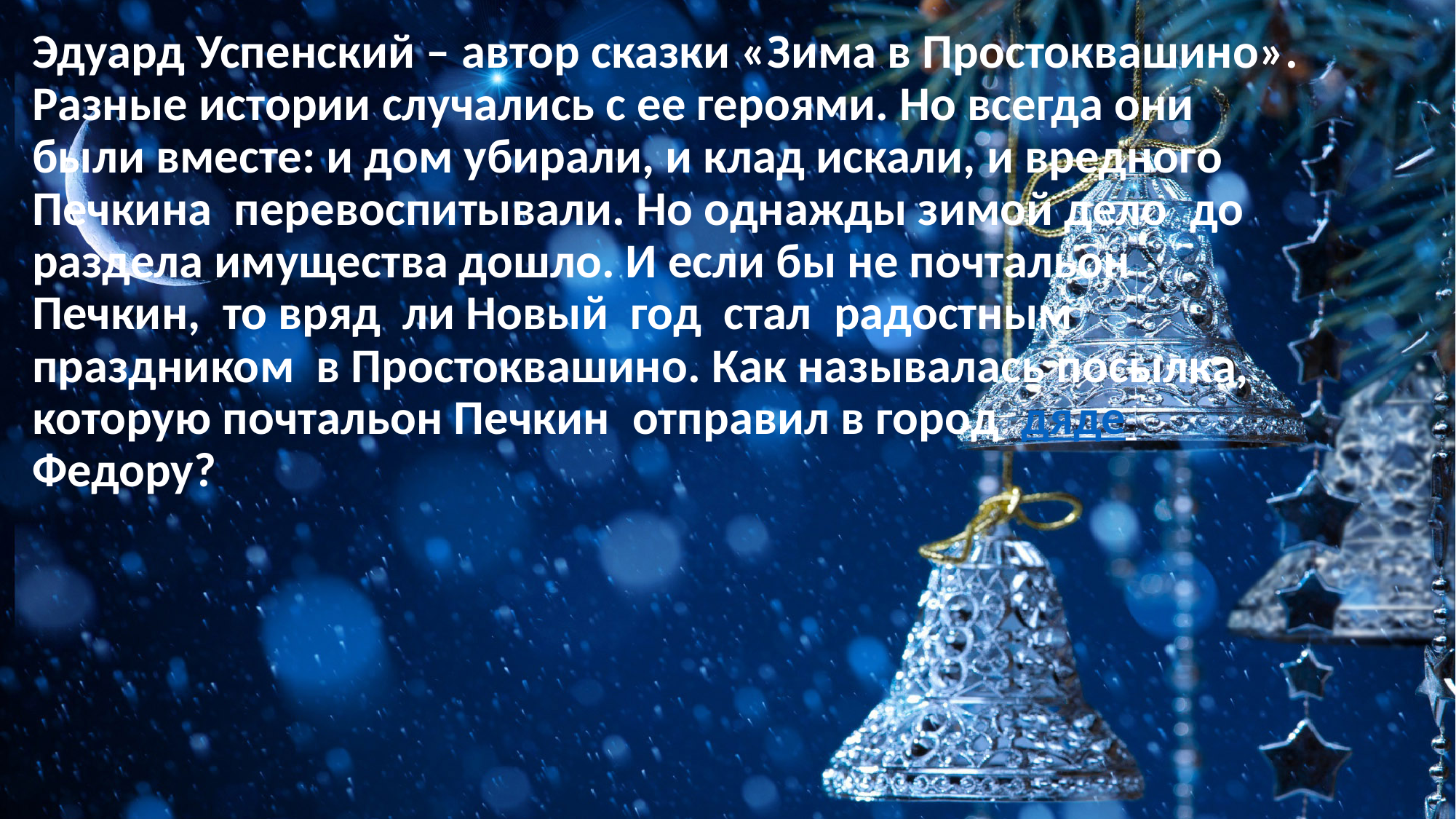

Эдуард Успенский – автор сказки «Зима в Простоквашино». Разные истории случались с ее героями. Но всегда они были вместе: и дом убирали, и клад искали, и вредного Печкина  перевоспитывали. Но однажды зимой дело  до раздела имущества дошло. И если бы не почтальон Печкин,  то вряд  ли Новый  год  стал  радостным праздником  в Простоквашино. Как называлась посылка, которую почтальон Печкин  отправил в город  дяде Федору?